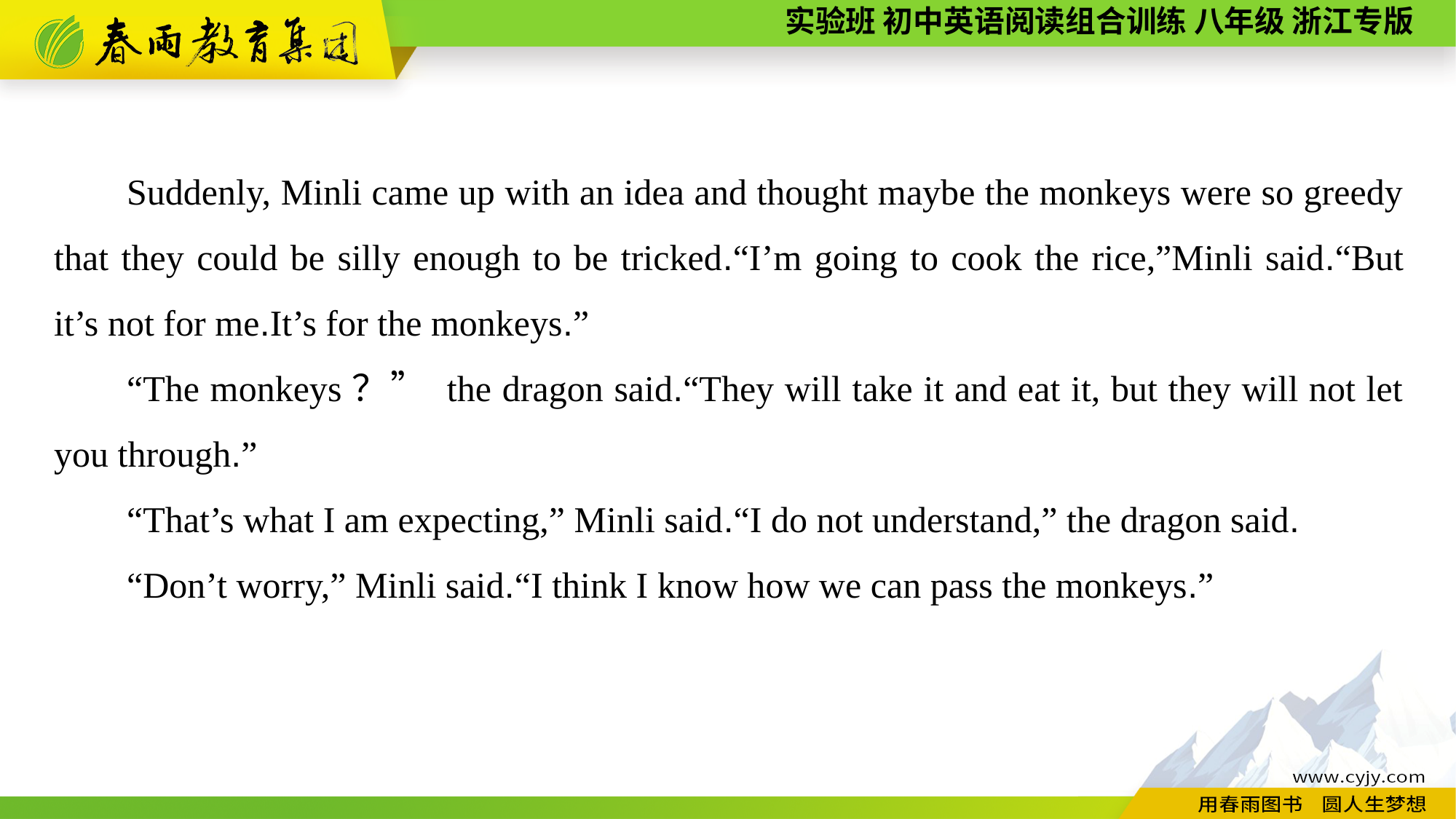

Suddenly, Minli came up with an idea and thought maybe the monkeys were so greedy that they could be silly enough to be tricked.“I’m going to cook the rice,”Minli said.“But it’s not for me.It’s for the monkeys.”
“The monkeys？” the dragon said.“They will take it and eat it, but they will not let you through.”
“That’s what I am expecting,” Minli said.“I do not understand,” the dragon said.
“Don’t worry,” Minli said.“I think I know how we can pass the monkeys.”